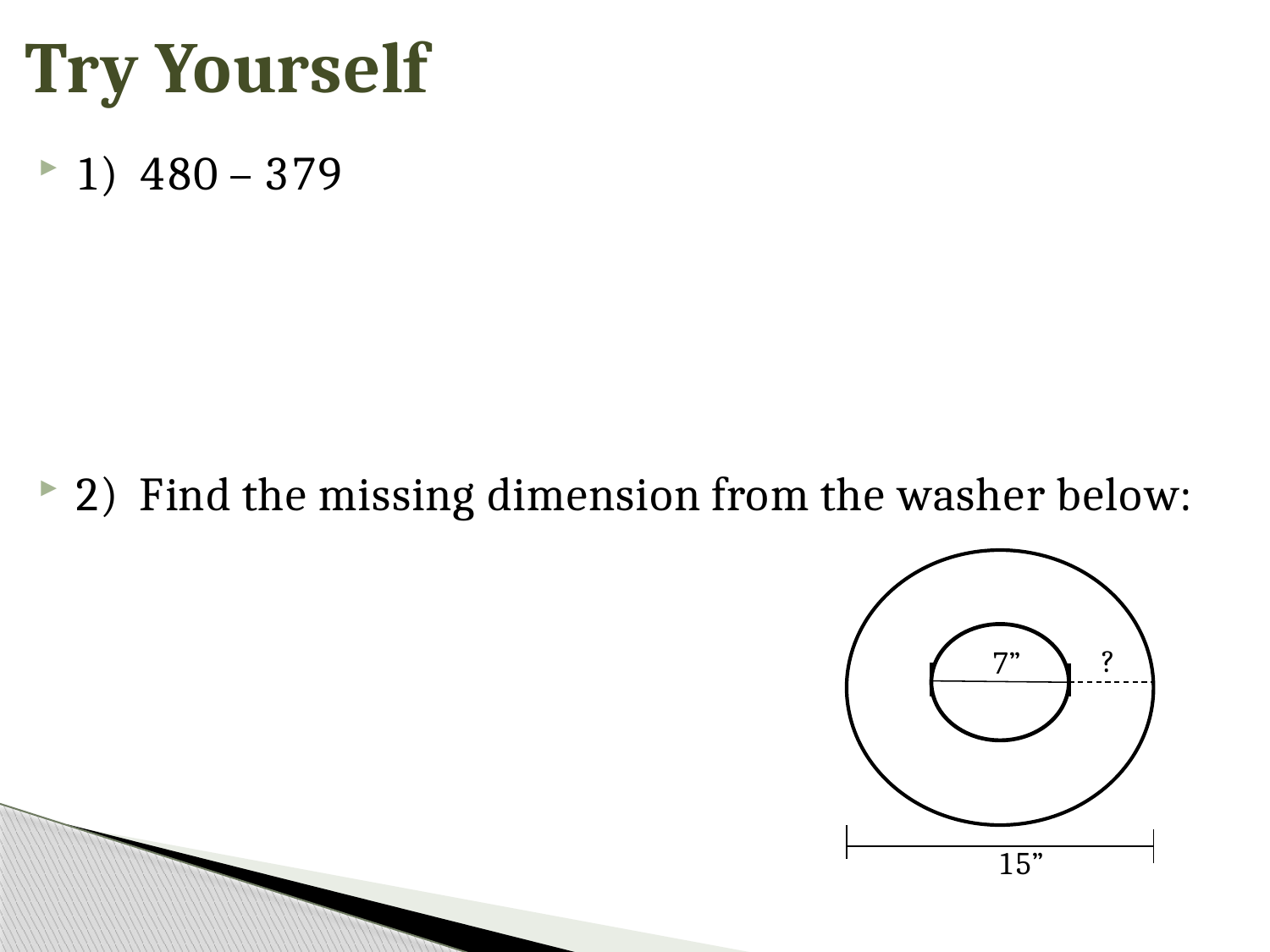

# Try Yourself
1)  480 – 379

2)  Find the missing dimension from the washer below:

?
7”
15”